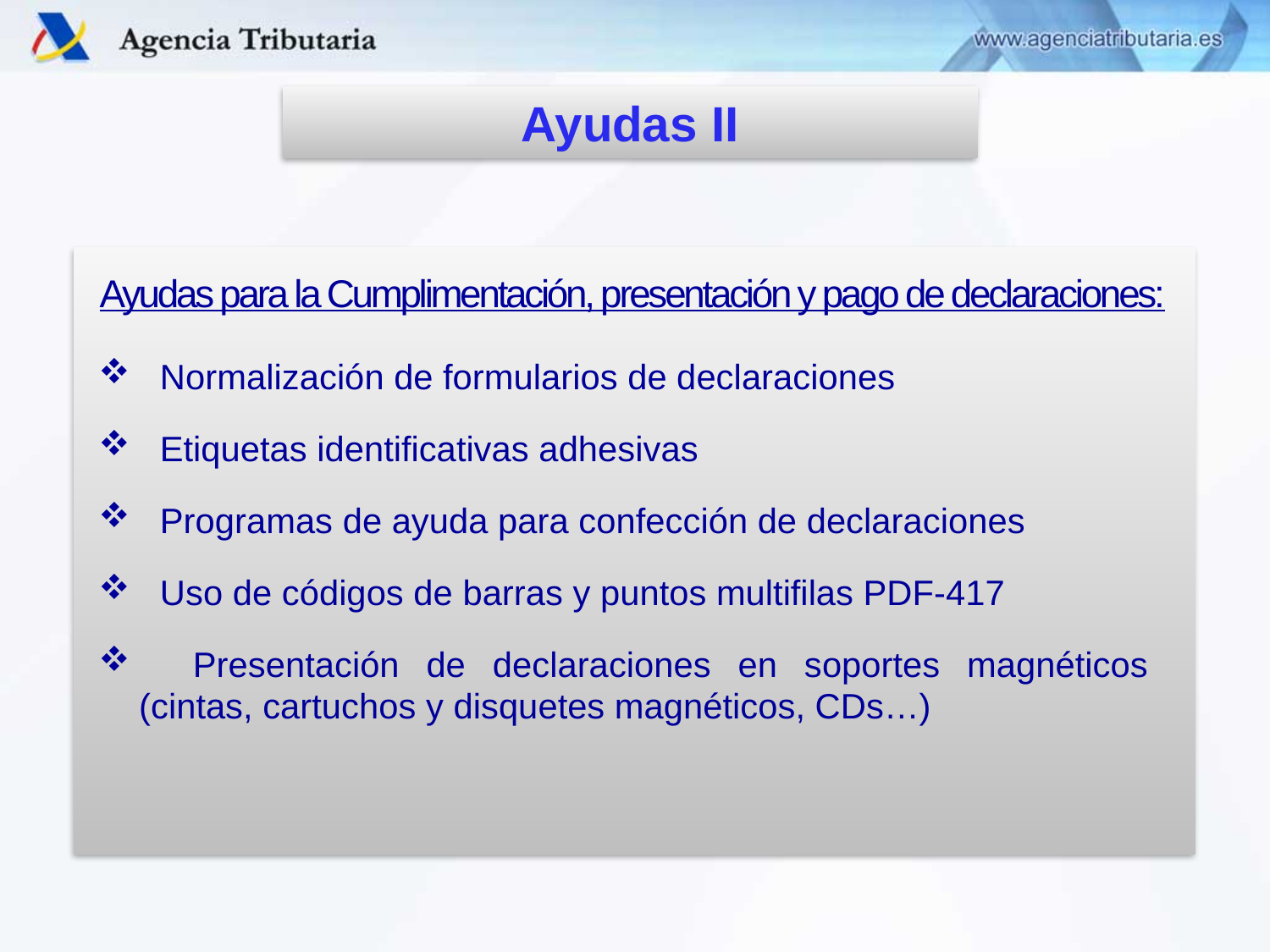

Ayudas II

Ayudas para la Cumplimentación, presentación y pago de declaraciones:
   Normalización de formularios de declaraciones
   Etiquetas identificativas adhesivas
   Programas de ayuda para confección de declaraciones

   Uso de códigos de barras y puntos multifilas PDF-417

  Presentación de declaraciones en soportes magnéticos (cintas, cartuchos y disquetes magnéticos, CDs…)